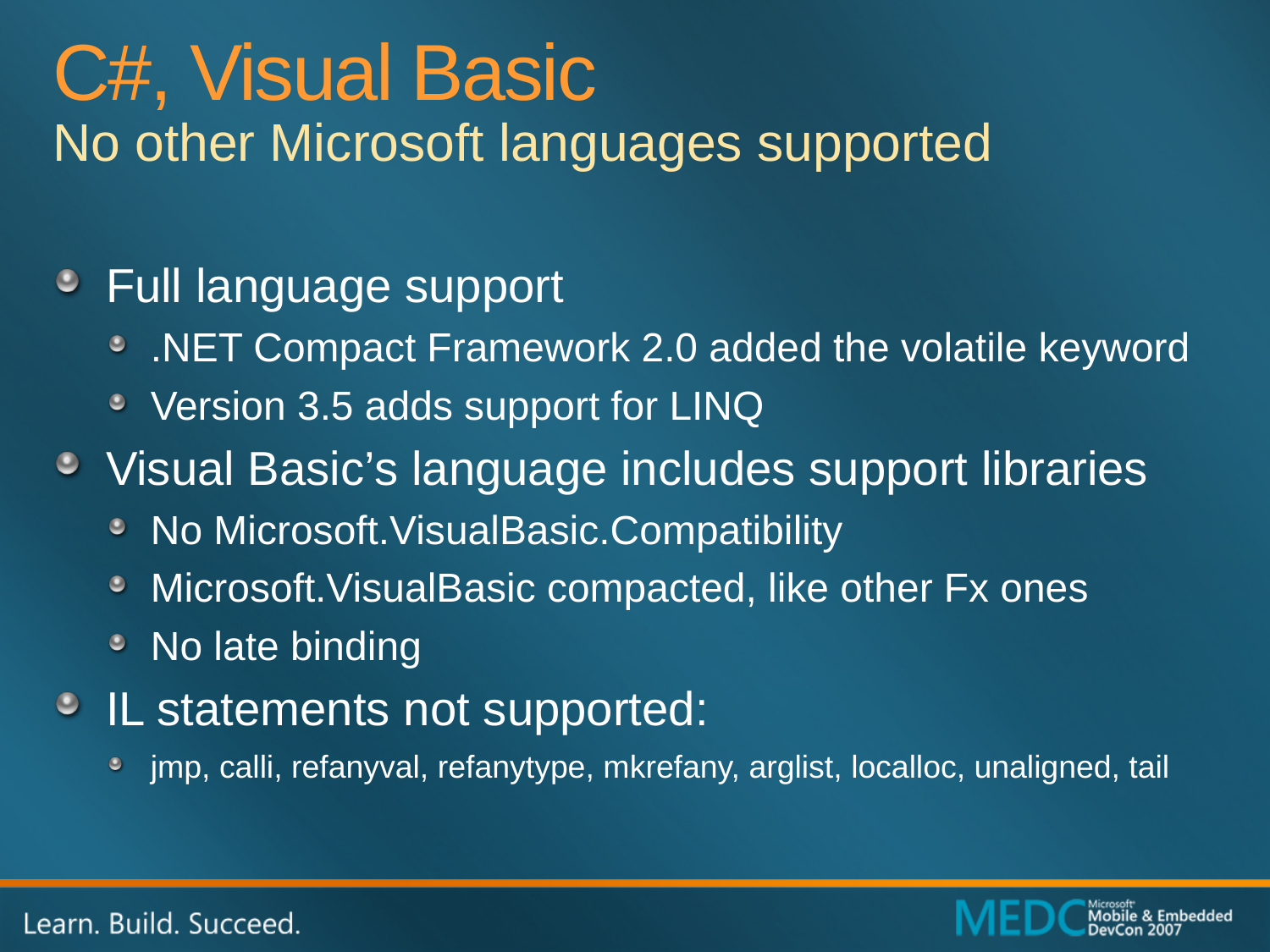

# C#, Visual Basic
No other Microsoft languages supported
Full language support
.NET Compact Framework 2.0 added the volatile keyword
Version 3.5 adds support for LINQ
Visual Basic’s language includes support libraries
No Microsoft.VisualBasic.Compatibility
Microsoft.VisualBasic compacted, like other Fx ones
No late binding
IL statements not supported:
jmp, calli, refanyval, refanytype, mkrefany, arglist, localloc, unaligned, tail